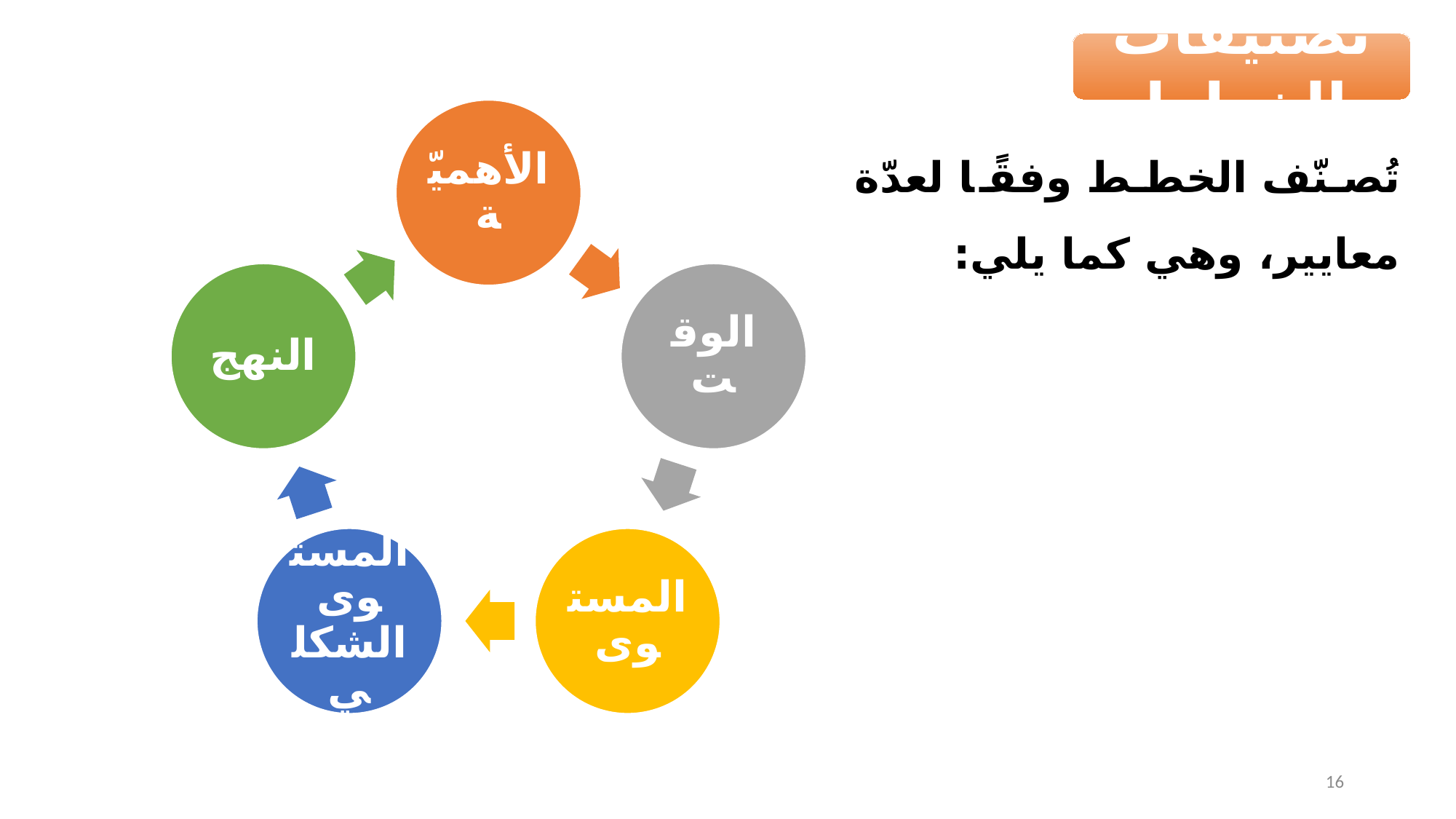

تصنيفات الخطط
الأهميّة

الوقت

المستوى

المستوى الشكلي

النهج

تُصنّف الخطط وفقًا لعدّة معايير، وهي كما يلي:
16